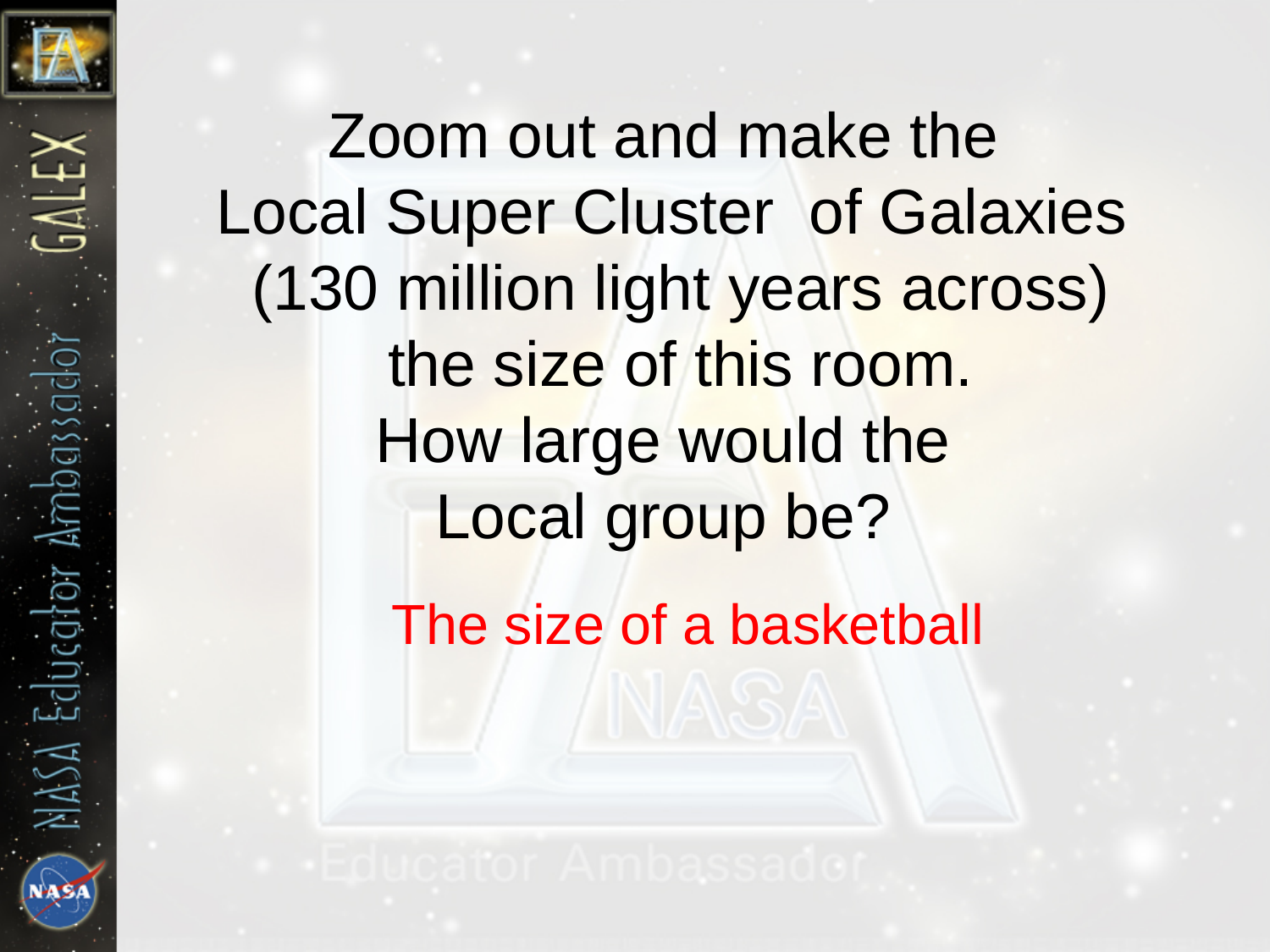

# Zoom out and make the Local Super Cluster  of Galaxies (130 million light years across) the size of this room. How large would the Local group be?
The size of a basketball